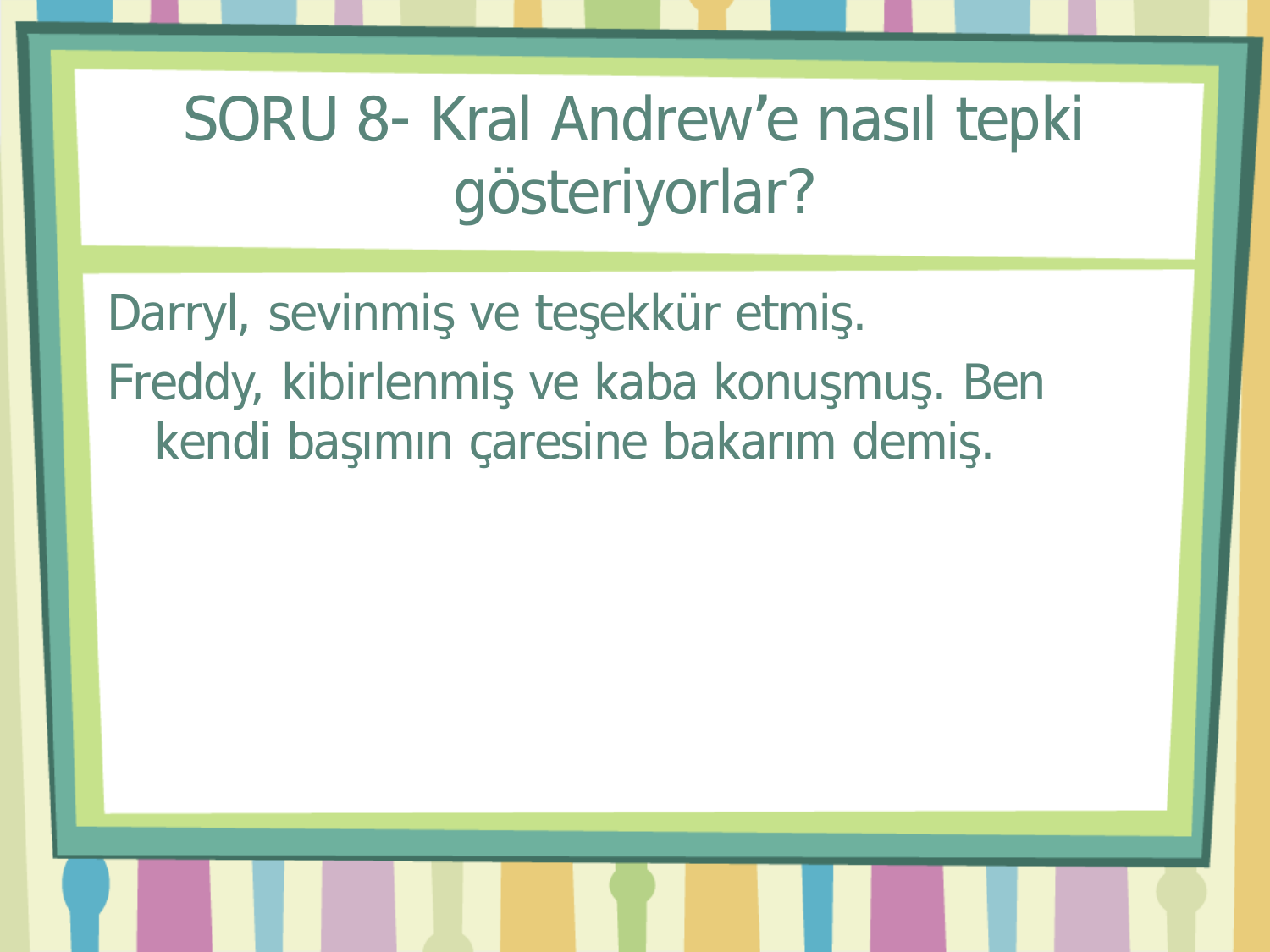

# SORU 8- Kral Andrew’e nasıl tepki gösteriyorlar?
Darryl, sevinmiş ve teşekkür etmiş.
Freddy, kibirlenmiş ve kaba konuşmuş. Ben kendi başımın çaresine bakarım demiş.